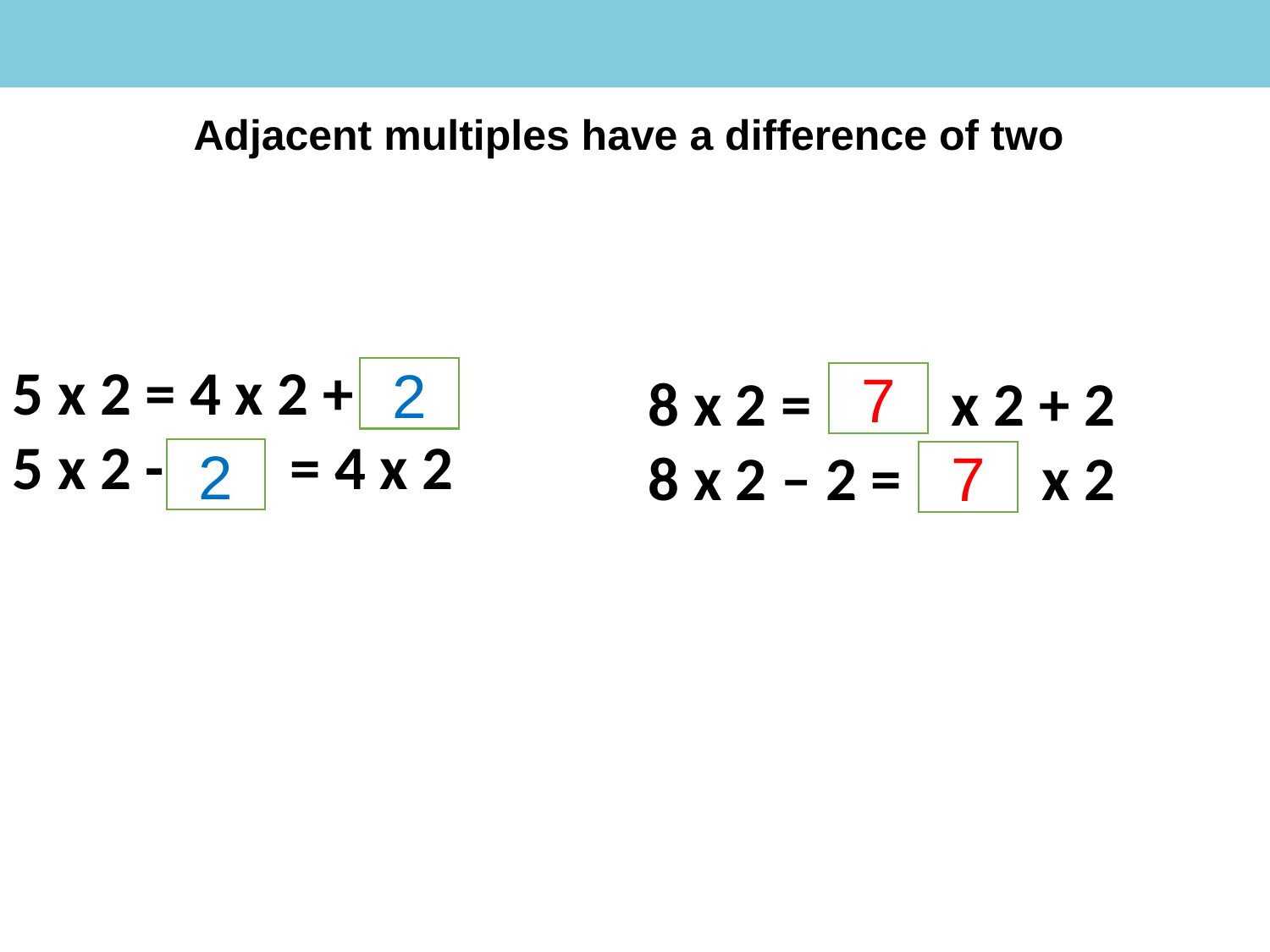

Adjacent multiples have a difference of two
5 x 2 = 4 x 2 +
5 x 2 -         = 4 x 2
2
8 x 2 =          x 2 + 2
8 x 2 – 2 =          x 2
7
2
7